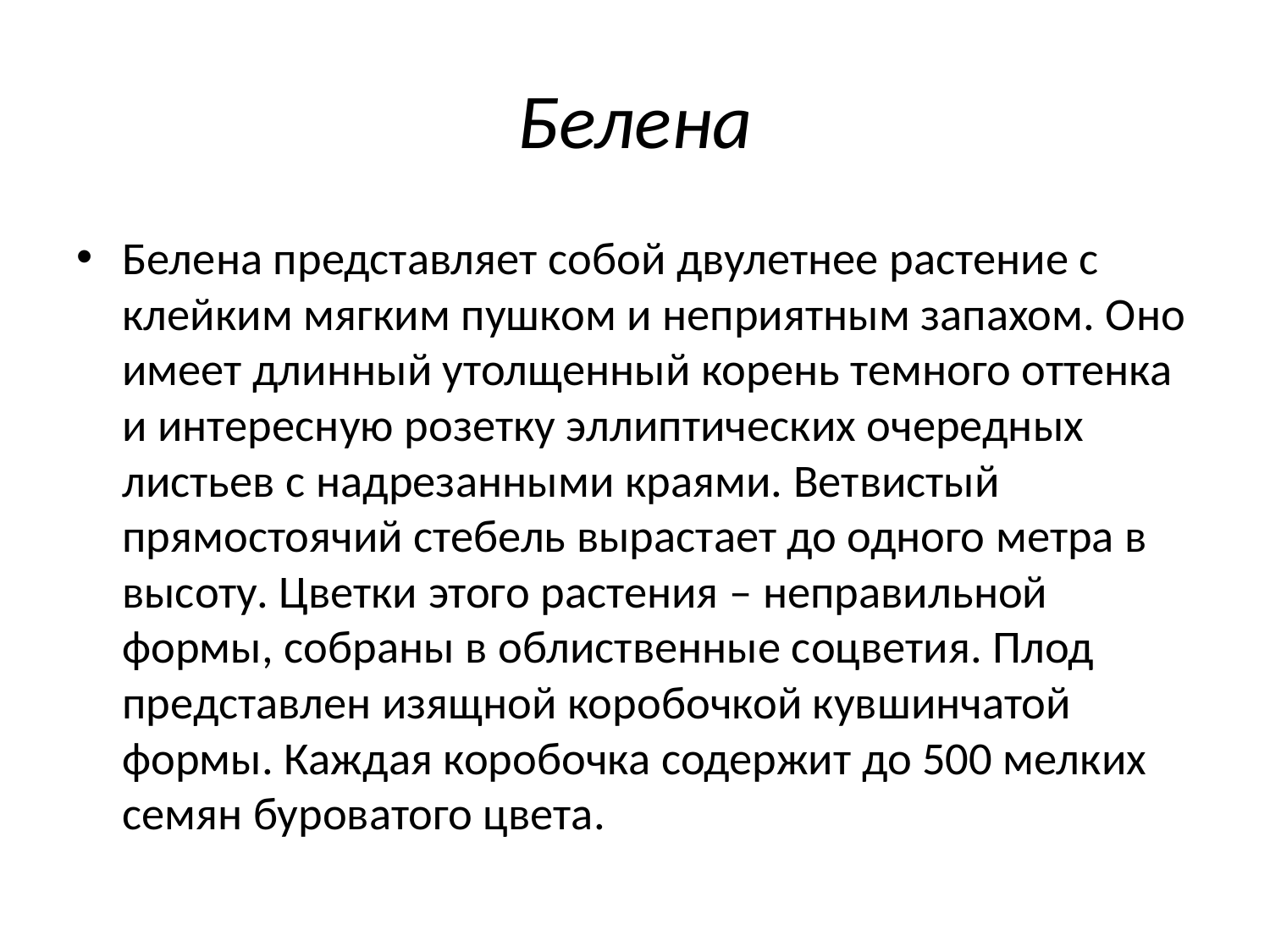

# Белена
Белена представляет собой двулетнее растение с клейким мягким пушком и неприятным запахом. Оно имеет длинный утолщенный корень темного оттенка и интересную розетку эллиптических очередных листьев с надрезанными краями. Ветвистый прямостоячий стебель вырастает до одного метра в высоту. Цветки этого растения – неправильной формы, собраны в облиственные соцветия. Плод представлен изящной коробочкой кувшинчатой формы. Каждая коробочка содержит до 500 мелких семян буроватого цвета.